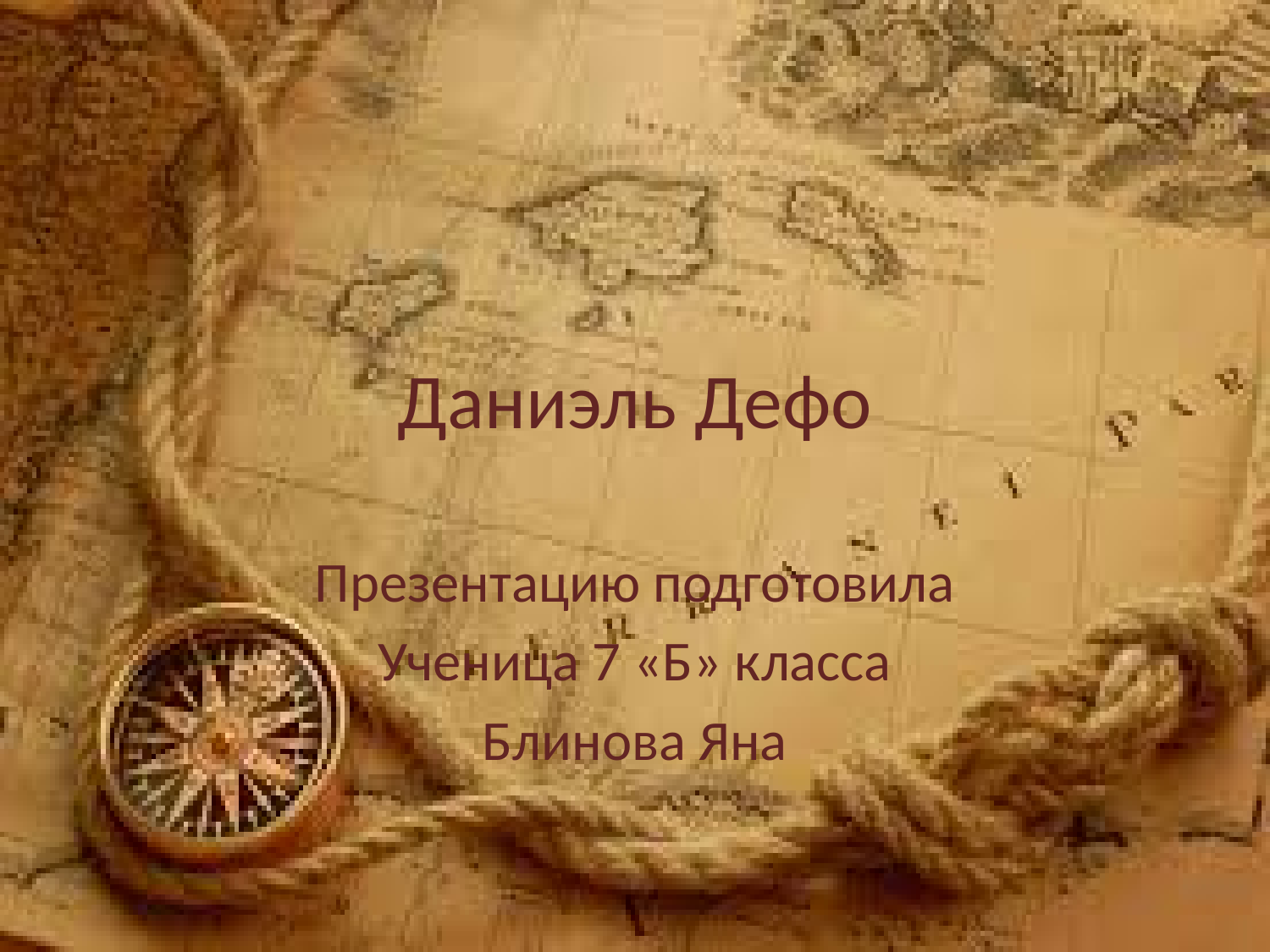

# Даниэль Дефо
Презентацию подготовила
Ученица 7 «Б» класса
Блинова Яна